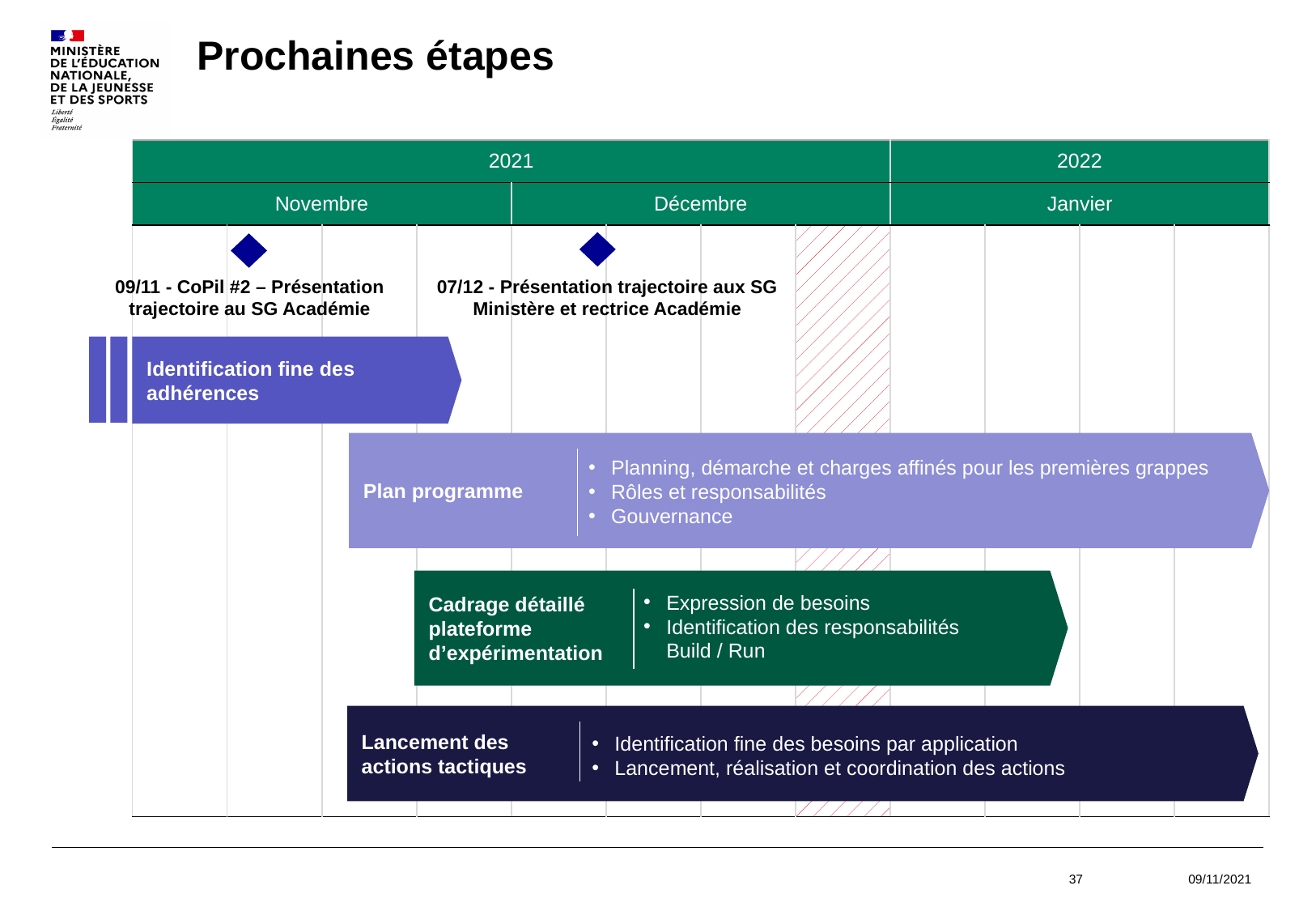

# Prochaines étapes
| 2021 |  |  |  |  |  |  |  | 2022 |  |  |  |
| --- | --- | --- | --- | --- | --- | --- | --- | --- | --- | --- | --- |
| Novembre |  |  | Nov 4 | Décembre | Dec 2 | Dec 3 | Dec 4 | Janvier |  |  |  |
|  |  |  |  |  |  |  |  |  |  |  |  |

09/11 - CoPil #2 – Présentation trajectoire au SG Académie
07/12 - Présentation trajectoire aux SG Ministère et rectrice Académie

Identification fine des adhérences
Plan programme
Planning, démarche et charges affinés pour les premières grappes
Rôles et responsabilités
Gouvernance
Cadrage détaillé
plateforme
d’expérimentation
Expression de besoins
Identification des responsabilités
Build / Run
Lancement des
actions tactiques
Identification fine des besoins par application
Lancement, réalisation et coordination des actions
37
09/11/2021